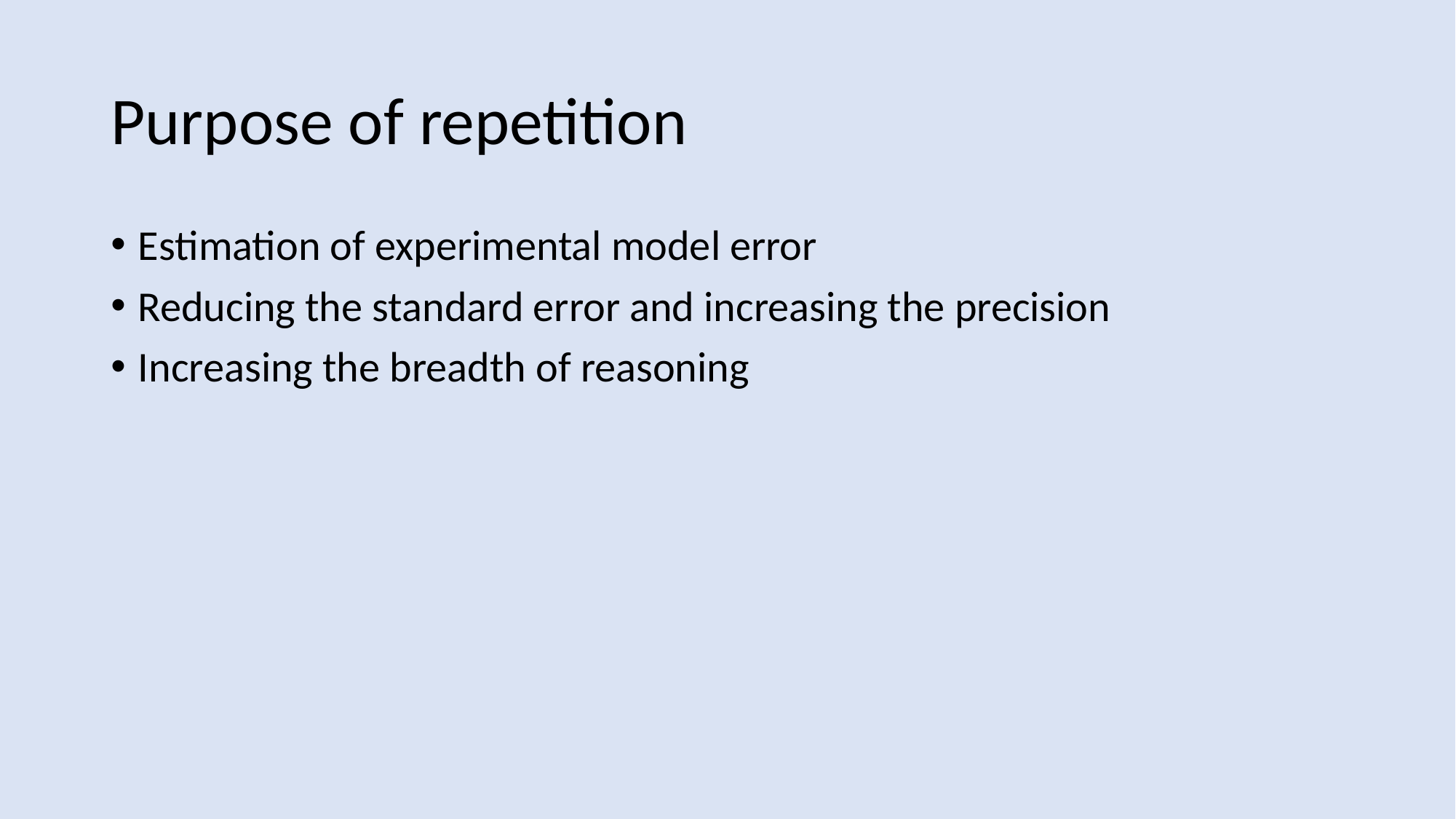

# Purpose of repetition
Estimation of experimental model error
Reducing the standard error and increasing the precision
Increasing the breadth of reasoning